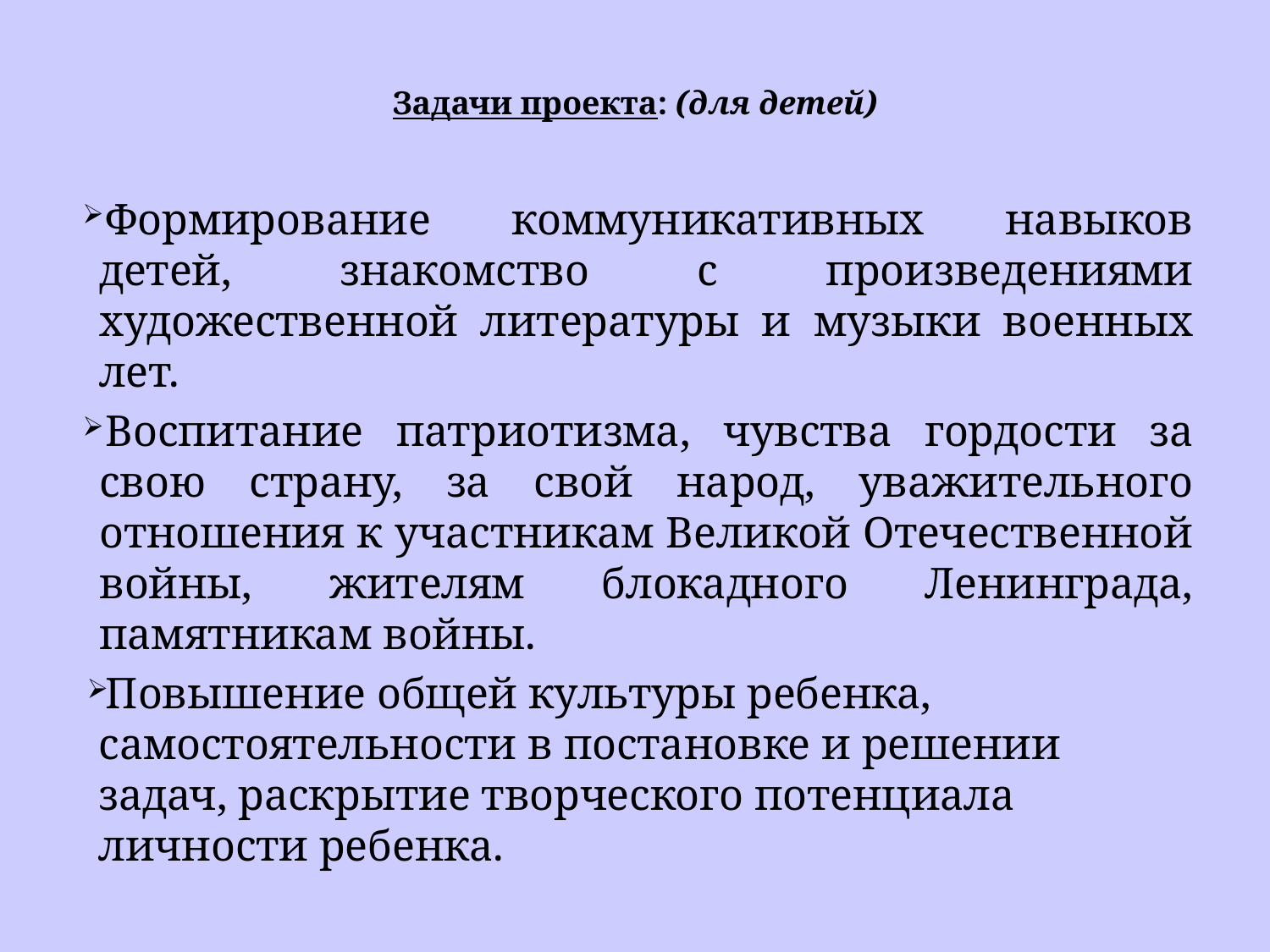

# Задачи проекта: (для детей)
Формирование коммуникативных навыков детей, знакомство с произведениями художественной литературы и музыки военных лет.
Воспитание патриотизма, чувства гордости за свою страну, за свой народ, уважительного отношения к участникам Великой Отечественной войны, жителям блокадного Ленинграда, памятникам войны.
Повышение общей культуры ребенка, самостоятельности в постановке и решении задач, раскрытие творческого потенциала личности ребенка.